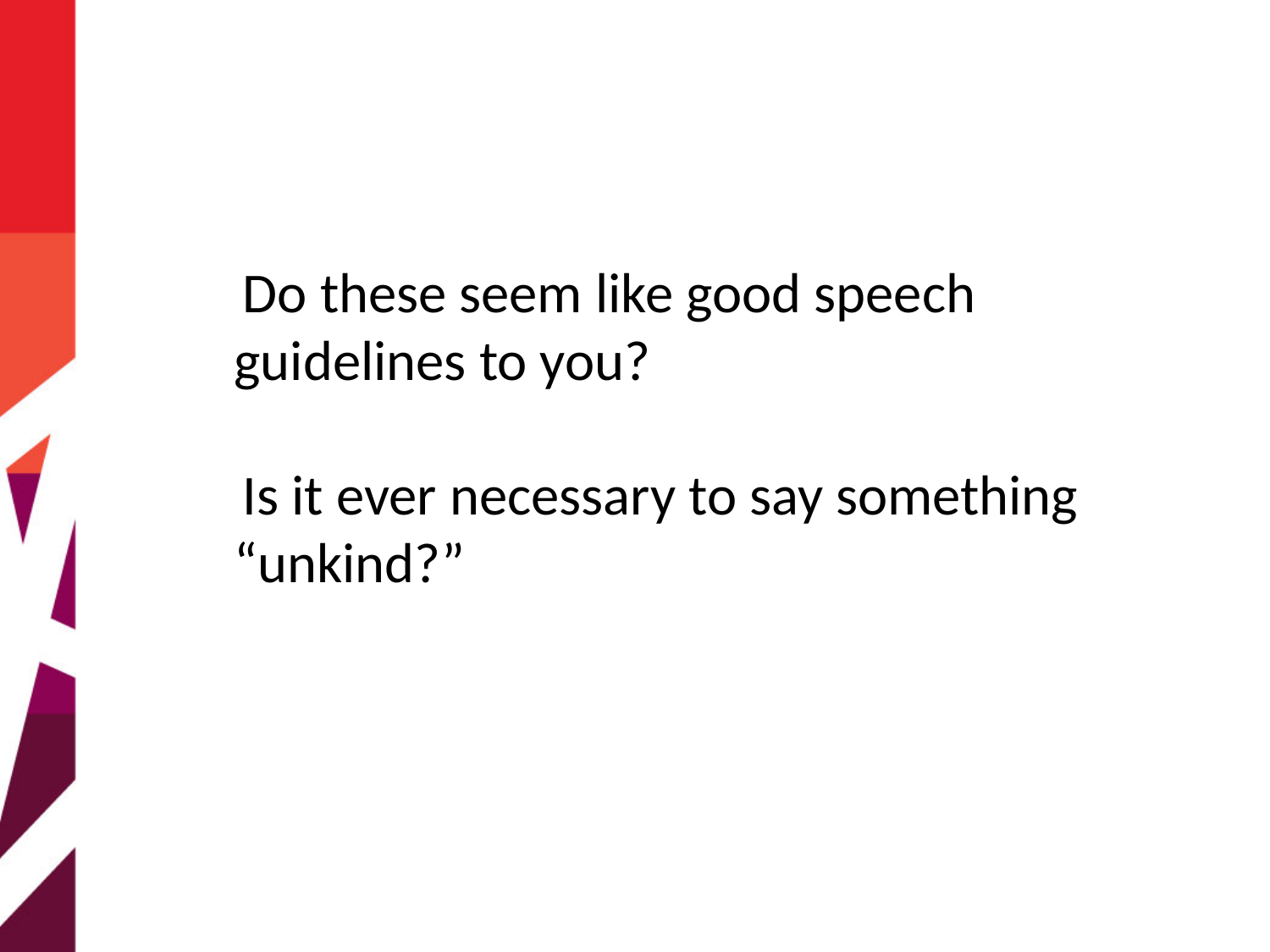

#
Do these seem like good speech guidelines to you?

Is it ever necessary to say something “unkind?”